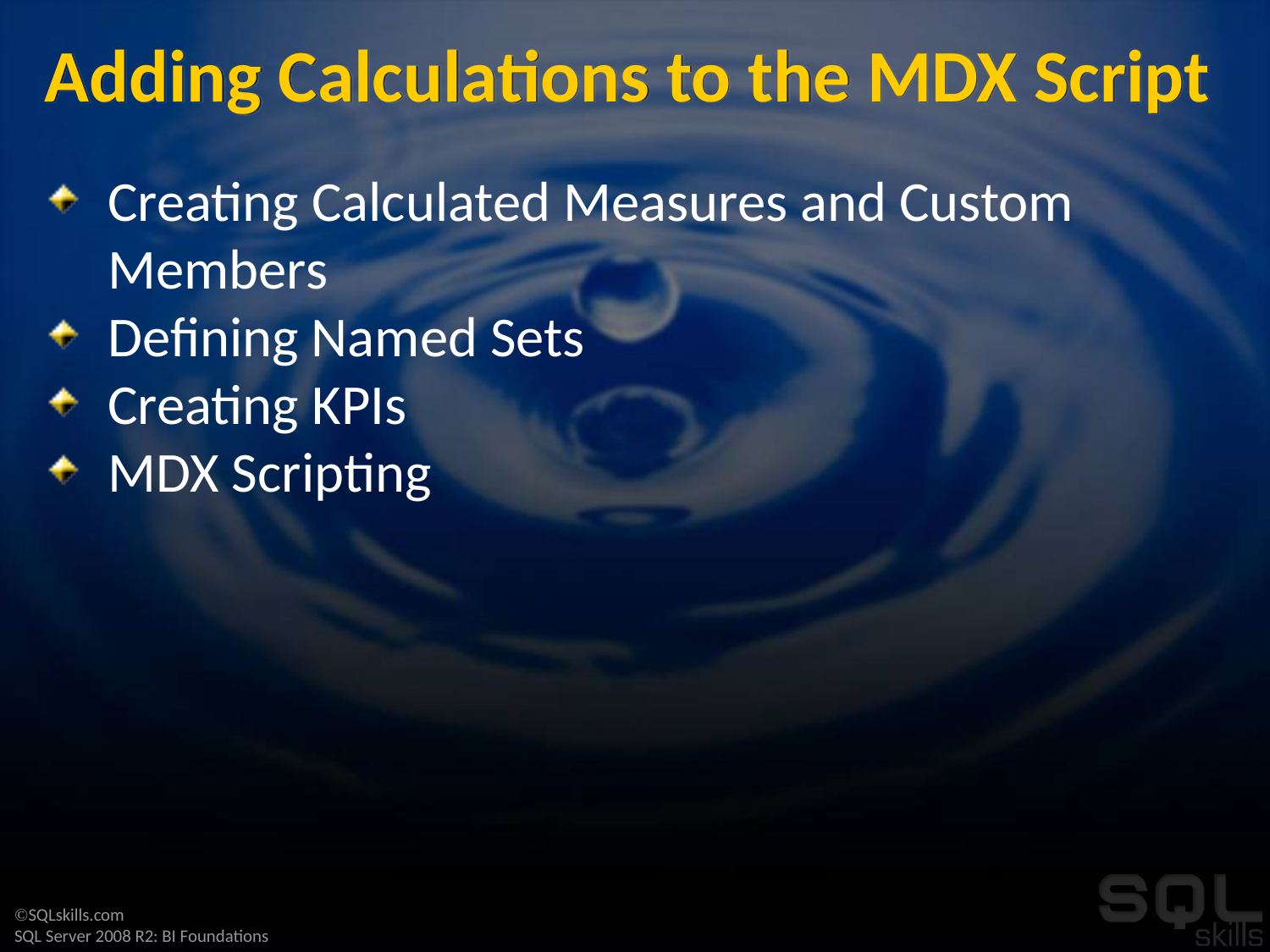

# Adding Calculations to the MDX Script
Creating Calculated Measures and Custom Members
Defining Named Sets
Creating KPIs
MDX Scripting